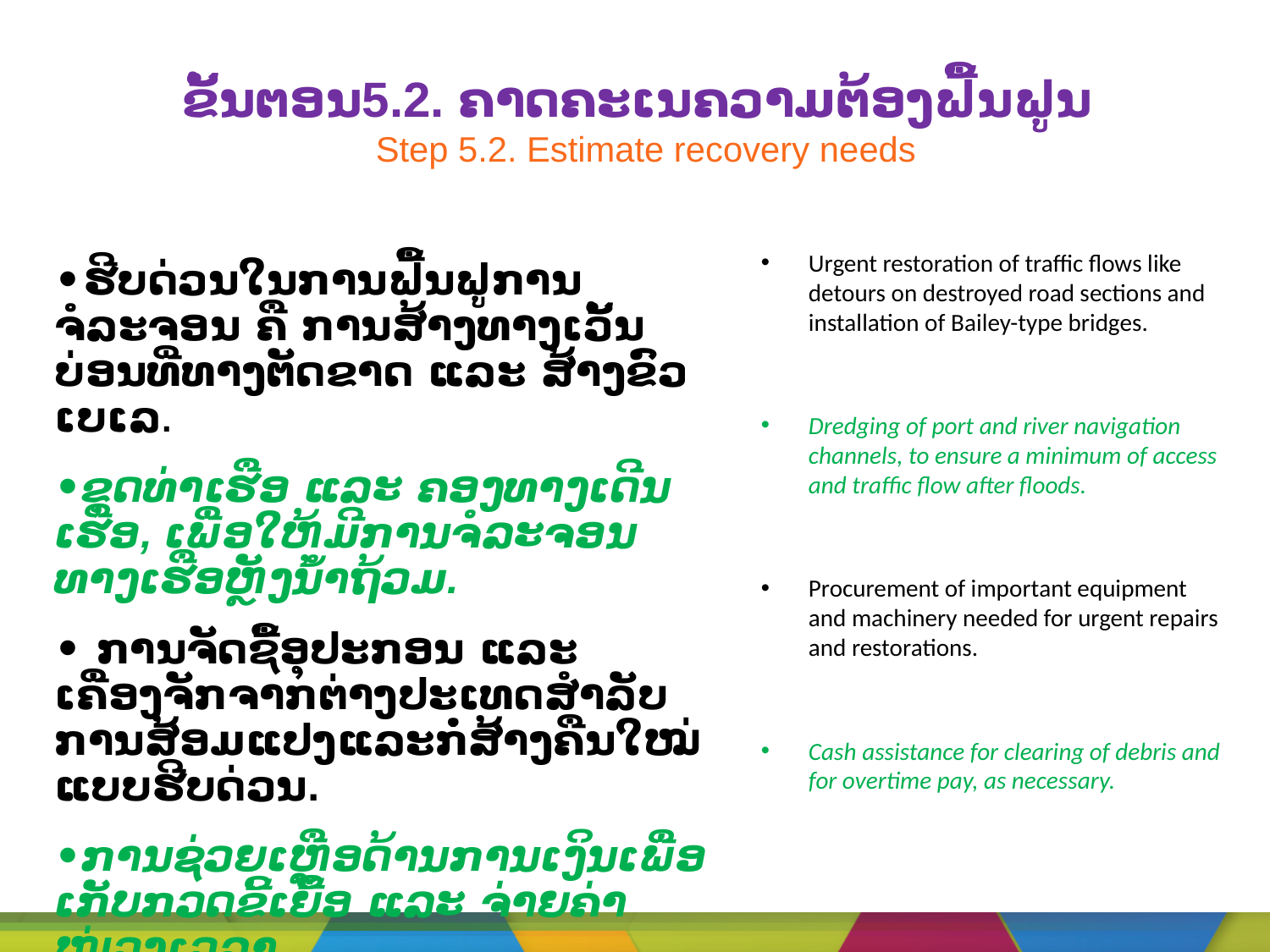

# ຂັ້ນຕອນ5.2. ຄາດຄະເນຄວາມຕ້ອງຟື້ນຟູນ Step 5.2. Estimate recovery needs

• ຮີບດ່ວນໃນການຟື້ນຟູການຈໍລະຈອນ ຄື ການສ້າງທາງເວັ້ນບ່ອນທີ່ທາງຕັດຂາດ ແລະ ສ້າງຂົວເບເລ.
•ຂຸດທ່າເຮືອ ແລະ ຄອງທາງເດີນເຮືອ, ເພື່ອໃຫ້ມີການຈໍລະຈອນທາງເຮືອຫຼັງນໍ້າຖ້ວມ.
• ການຈັດຊື້ອຸປະກອນ ແລະ ເຄື່ອງຈັກຈາກຕ່າງປະເທດສໍາລັບການສ້ອມແປງແລະກໍ່ສ້າງຄືນໃໝ່ແບບຮີບດ່ວນ.
•ການຊ່ວຍເຫຼືອດ້ານການເງິນເພື່ອເກັບກວດຂີ້ເຍື້ອ ແລະ ຈ່າຍຄ່າໜ່ວງເວລາ.

Urgent restoration of traffic flows like detours on destroyed road sections and installation of Bailey-type bridges.

Dredging of port and river navigation channels, to ensure a minimum of access and traffic flow after floods.

Procurement of important equipment and machinery needed for urgent repairs and restorations.

Cash assistance for clearing of debris and for overtime pay, as necessary.